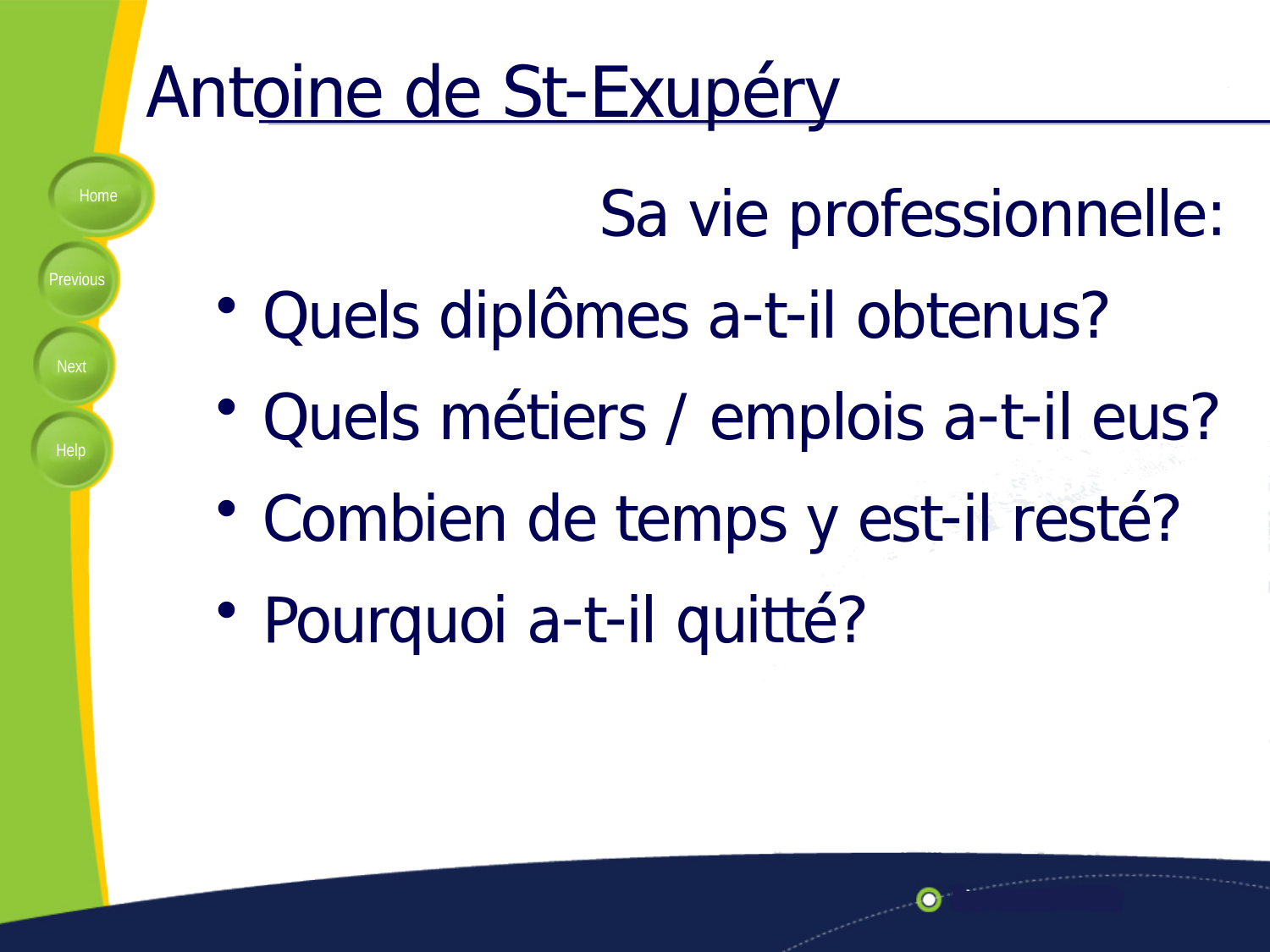

# Antoine de St-Exupéry
Sa vie professionnelle:
Quels diplômes a-t-il obtenus?
Quels métiers / emplois a-t-il eus?
Combien de temps y est-il resté?
Pourquoi a-t-il quitté?